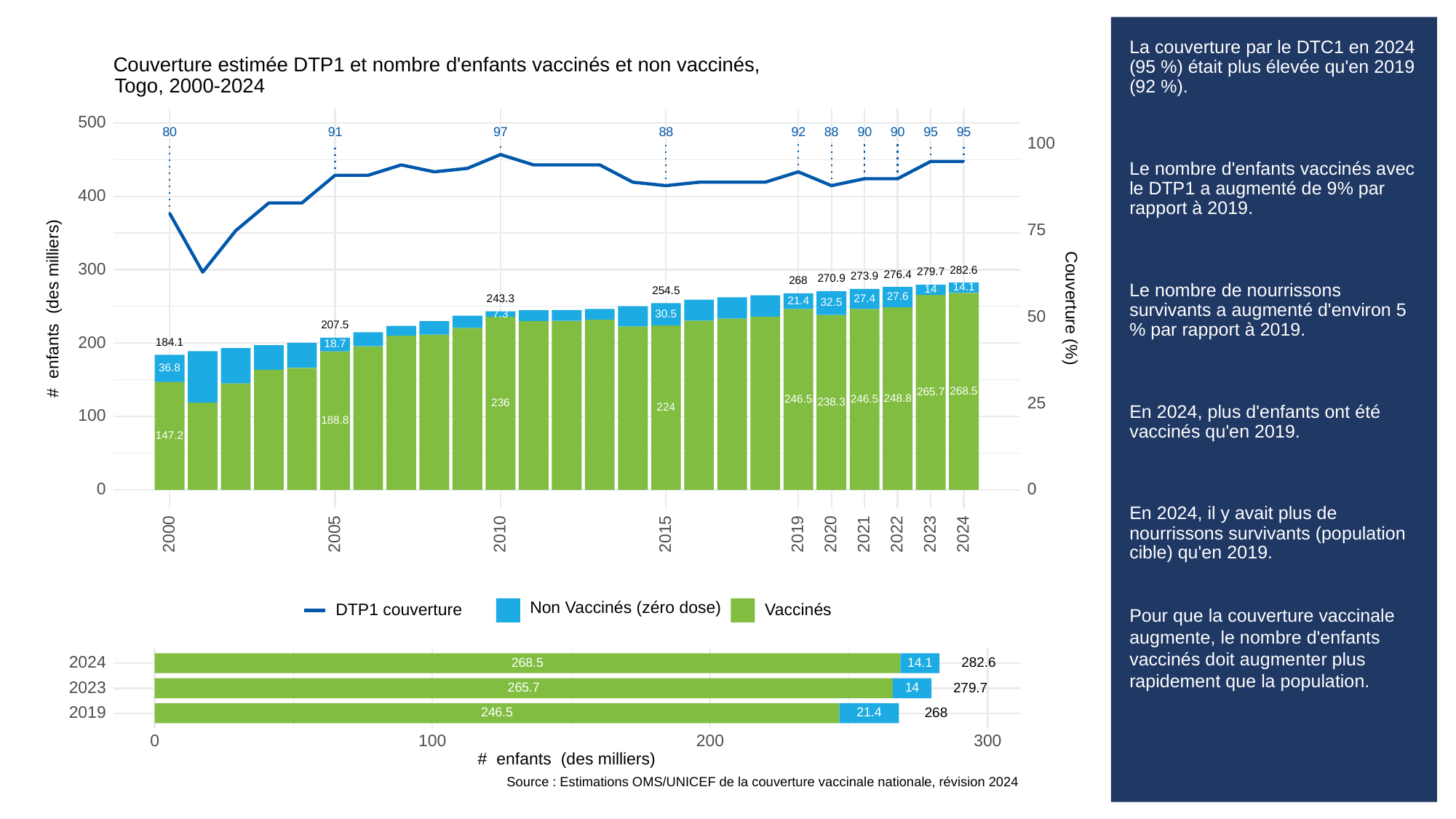

# La couverture par le DTC1 en 2024 (95 %) était plus élevée qu'en 2019 (92 %).

Le nombre d'enfants vaccinés avec le DTP1 a augmenté de 9% par rapport à 2019.

Le nombre de nourrissons survivants a augmenté d'environ 5 % par rapport à 2019.

En 2024, plus d'enfants ont été vaccinés qu'en 2019.

En 2024, il y avait plus de nourrissons survivants (population cible) qu'en 2019.

Pour que la couverture vaccinale augmente, le nombre d'enfants vaccinés doit augmenter plus rapidement que la population.

Couverture estimée DTP1 et nombre d'enfants vaccinés et non vaccinés,
Togo, 2000-2024

500

80
91
97
88
92
88
90
90
95
95
100

400

75

300
282.6
279.7

276.4
273.9
270.9
268

14.1

14
254.5

27.6

27.4
243.3

21.4

32.5

#  enfants  (des milliers)
Couverture (%)

7.3

30.5

50

207.5

200

184.1
18.7

36.8

268.5
265.7
248.8
246.5
246.5
25
238.3
236

224
100
188.8

147.2

0
0

2023
2000
2005
2010
2015
2019
2020
2021
2022
2024

Non Vaccinés (zéro dose)
Vaccinés
DTP1 couverture

2024
282.6
268.5
14.1

2023
279.7
265.7
14

2019
268
246.5
21.4

300
0
100
200
#  enfants  (des milliers)
Source : Estimations OMS/UNICEF de la couverture vaccinale nationale, révision 2024